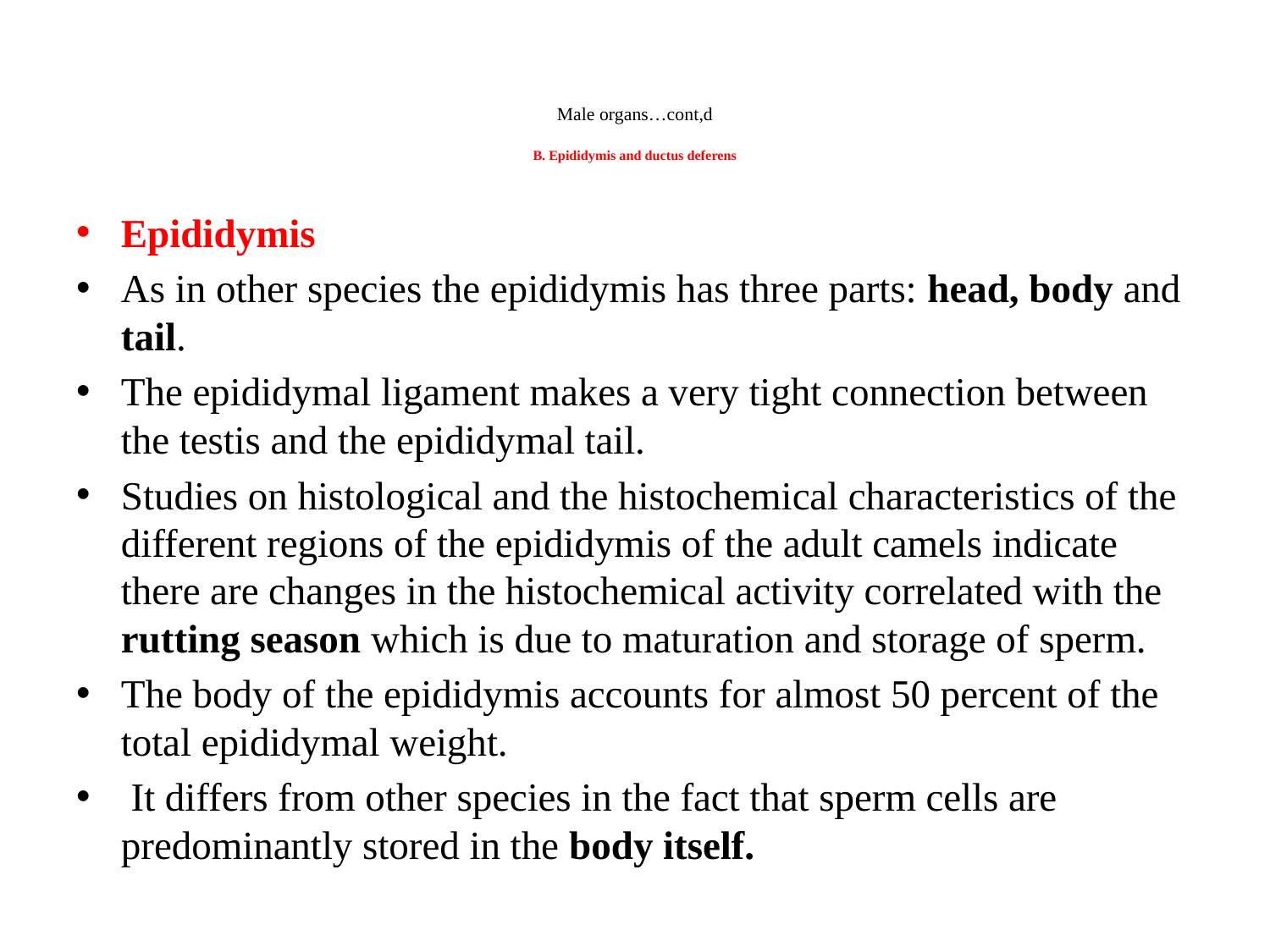

# Male organs…cont,d B. Epididymis and ductus deferens
Epididymis
As in other species the epididymis has three parts: head, body and tail.
The epididymal ligament makes a very tight connection between the testis and the epididymal tail.
Studies on histological and the histochemical characteristics of the different regions of the epididymis of the adult camels indicate there are changes in the histochemical activity correlated with the rutting season which is due to maturation and storage of sperm.
The body of the epididymis accounts for almost 50 percent of the total epididymal weight.
 It differs from other species in the fact that sperm cells are predominantly stored in the body itself.